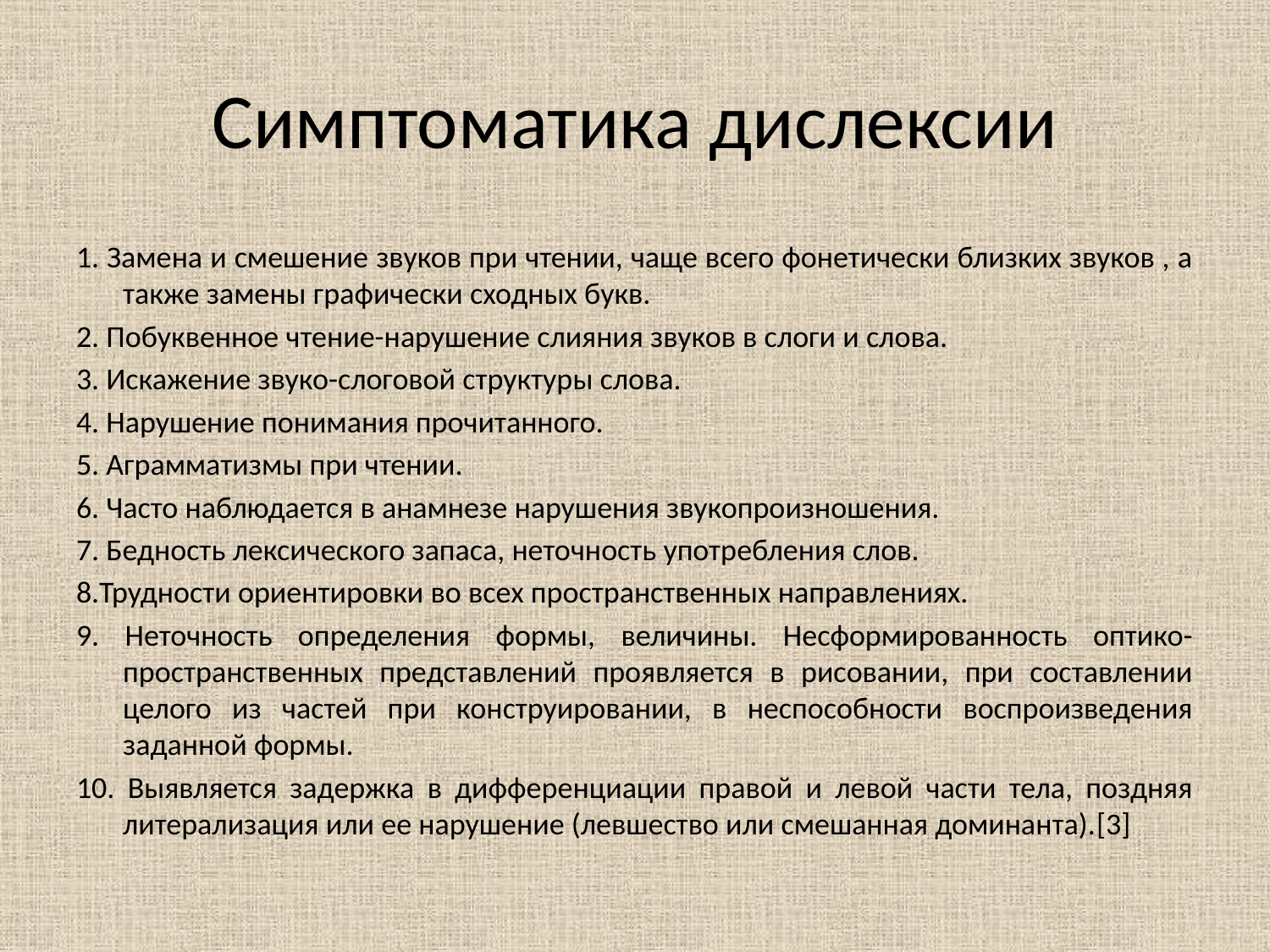

# Симптоматика дислексии

1. Замена и смешение звуков при чтении, чаще всего фонетически близких звуков , а также замены графически сходных букв.
2. Побуквенное чтение-нарушение слияния звуков в слоги и слова.
3. Искажение звуко-слоговой структуры слова.
4. Нарушение понимания прочитанного.
5. Аграмматизмы при чтении.
6. Часто наблюдается в анамнезе нарушения звукопроизношения.
7. Бедность лексического запаса, неточность употребления слов.
8.Трудности ориентировки во всех пространственных направлениях.
9. Неточность определения формы, величины. Несформированность оптико-пространственных представлений проявляется в рисовании, при составлении целого из частей при конструировании, в неспособности воспроизведения заданной формы.
10. Выявляется задержка в дифференциации правой и левой части тела, поздняя литерализация или ее нарушение (левшество или смешанная доминанта).[3]